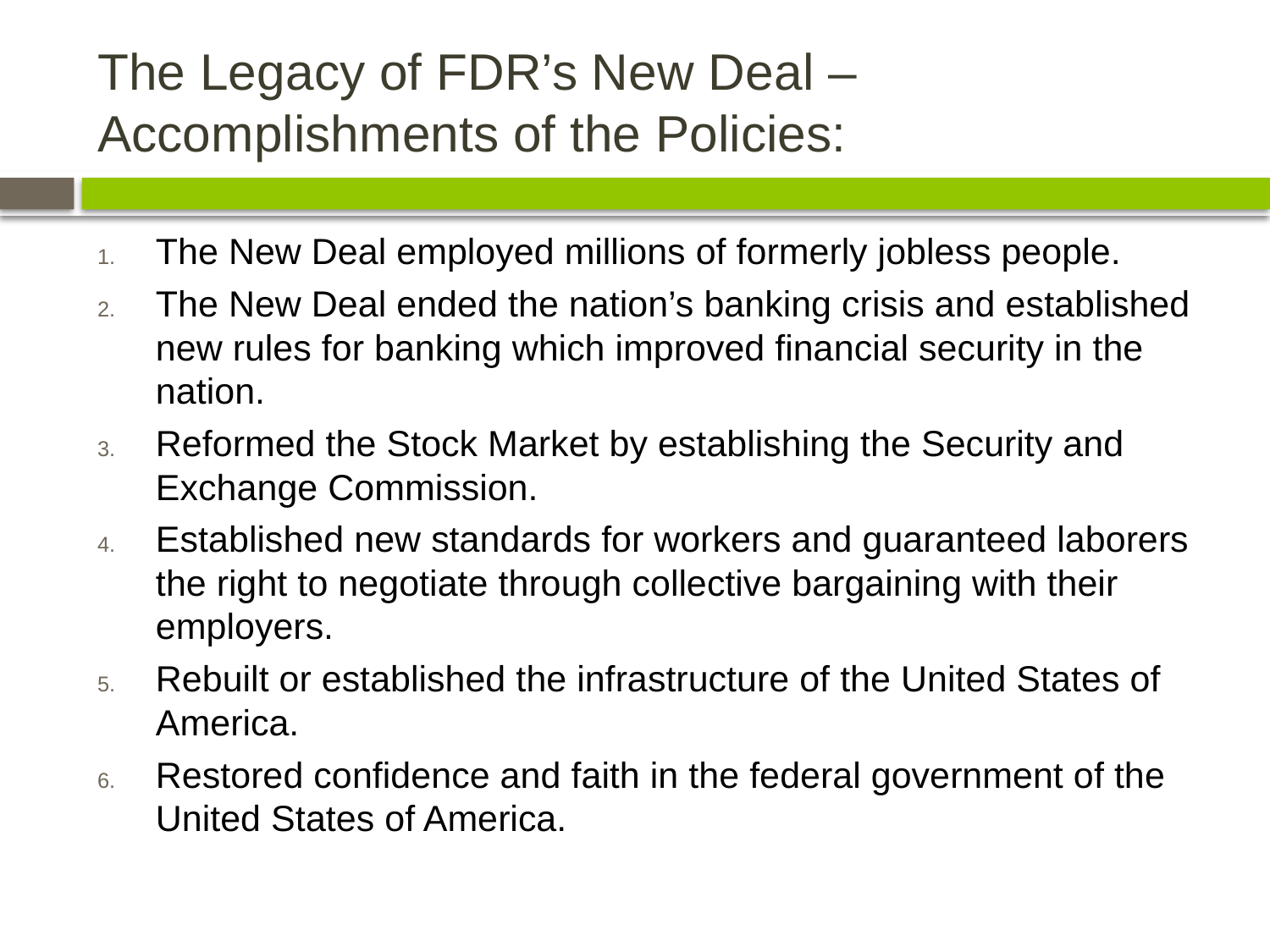

# The Legacy of FDR’s New Deal – Accomplishments of the Policies:
The New Deal employed millions of formerly jobless people.
The New Deal ended the nation’s banking crisis and established new rules for banking which improved financial security in the nation.
Reformed the Stock Market by establishing the Security and Exchange Commission.
Established new standards for workers and guaranteed laborers the right to negotiate through collective bargaining with their employers.
Rebuilt or established the infrastructure of the United States of America.
Restored confidence and faith in the federal government of the United States of America.